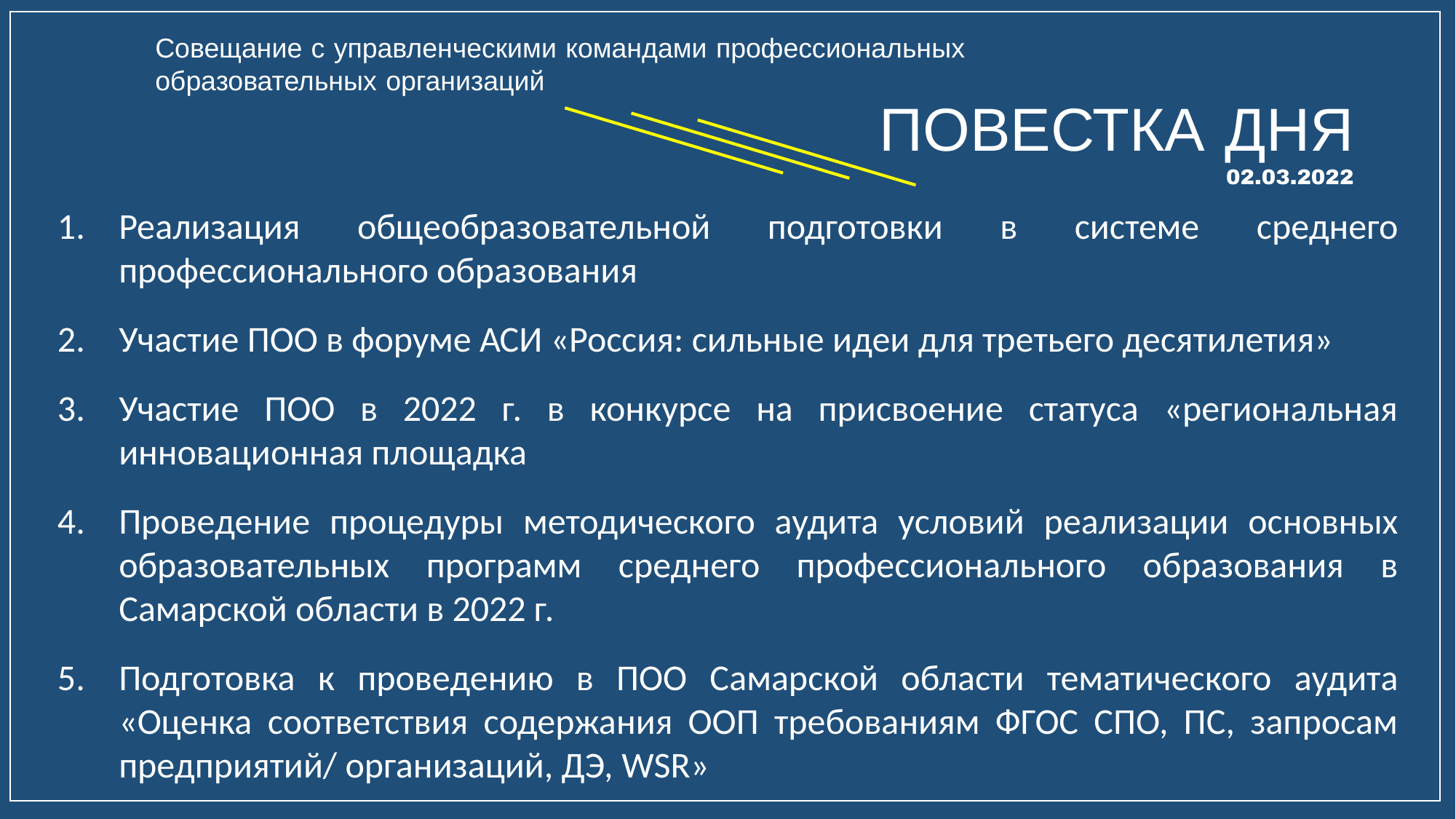

Совещание с управленческими командами профессиональных
образовательных организаций
ПОВЕСТКА ДНЯ
02.03.2022
Реализация общеобразовательной подготовки в системе среднего профессионального образования

Участие ПОО в форуме АСИ «Россия: сильные идеи для третьего десятилетия»

Участие ПОО в 2022 г. в конкурсе на присвоение статуса «региональная инновационная площадка

Проведение процедуры методического аудита условий реализации основных образовательных программ среднего профессионального образования в Самарской области в 2022 г.

Подготовка к проведению в ПОО Самарской области тематического аудита «Оценка соответствия содержания ООП требованиям ФГОС СПО, ПС, запросам предприятий/ организаций, ДЭ, WSR»